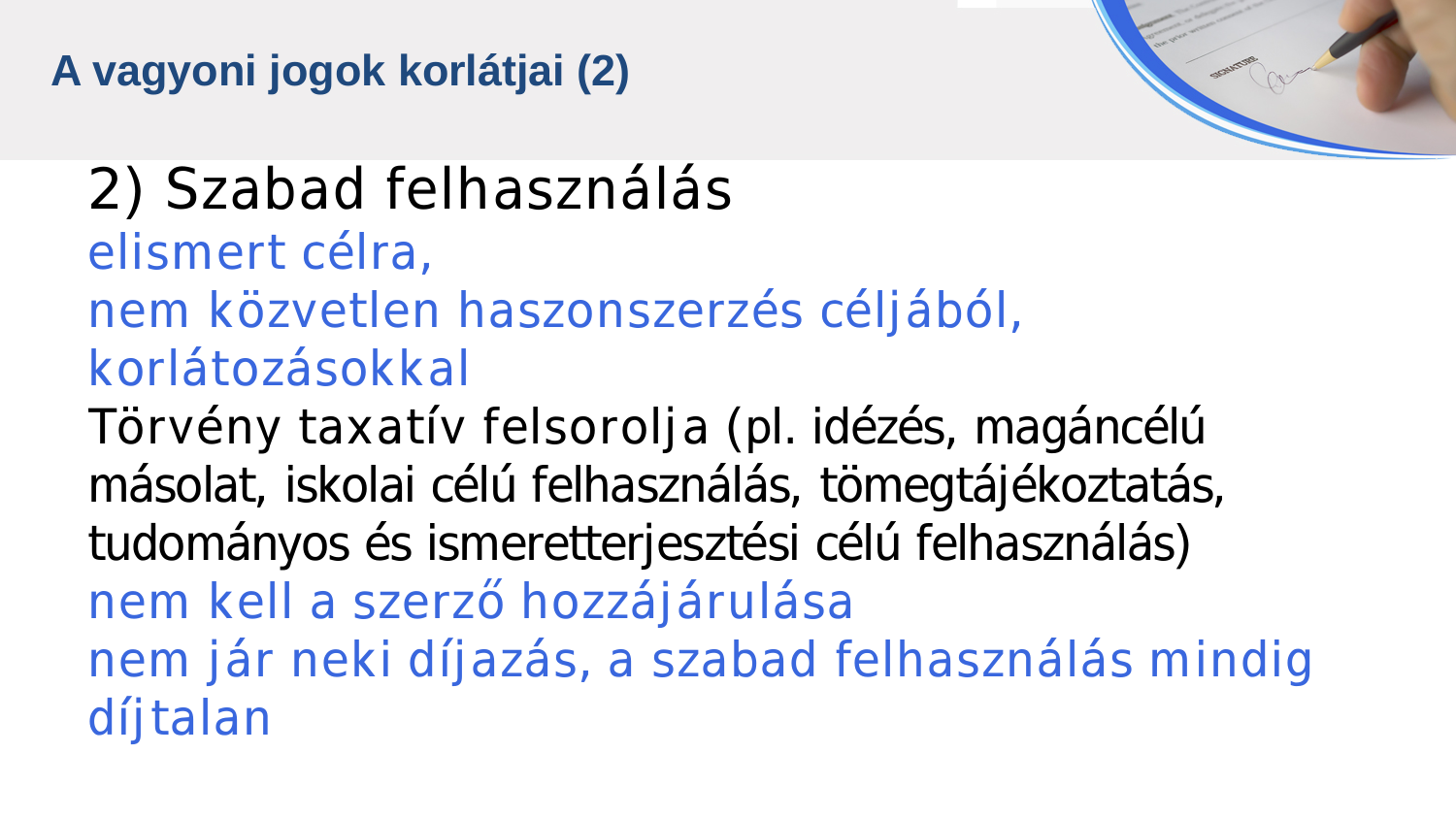

A vagyoni jogok korlátjai (2)

2) Szabad felhasználás
elismert célra,
nem közvetlen haszonszerzés céljából,
korlátozásokkal
Törvény taxatív felsorolja (pl. idézés, magáncélú
másolat, iskolai célú felhasználás, tömegtájékoztatás,
tudományos és ismeretterjesztési célú felhasználás)
nem kell a szerző hozzájárulása
nem jár neki díjazás, a szabad felhasználás mindig díjtalan